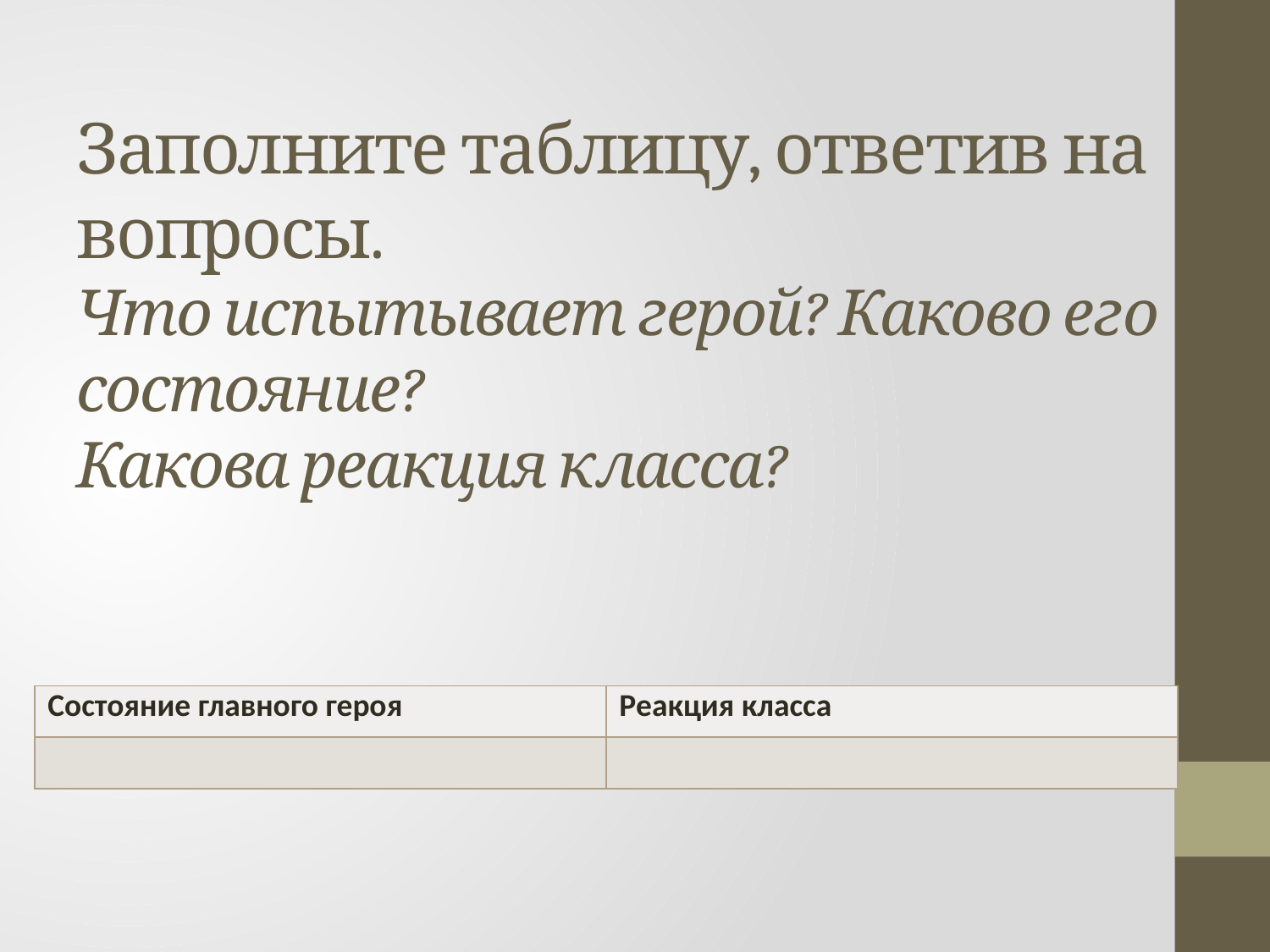

# Заполните таблицу, ответив на вопросы. Что испытывает герой? Каково его состояние? Какова реакция класса?
| Состояние главного героя | Реакция класса |
| --- | --- |
|  |  |